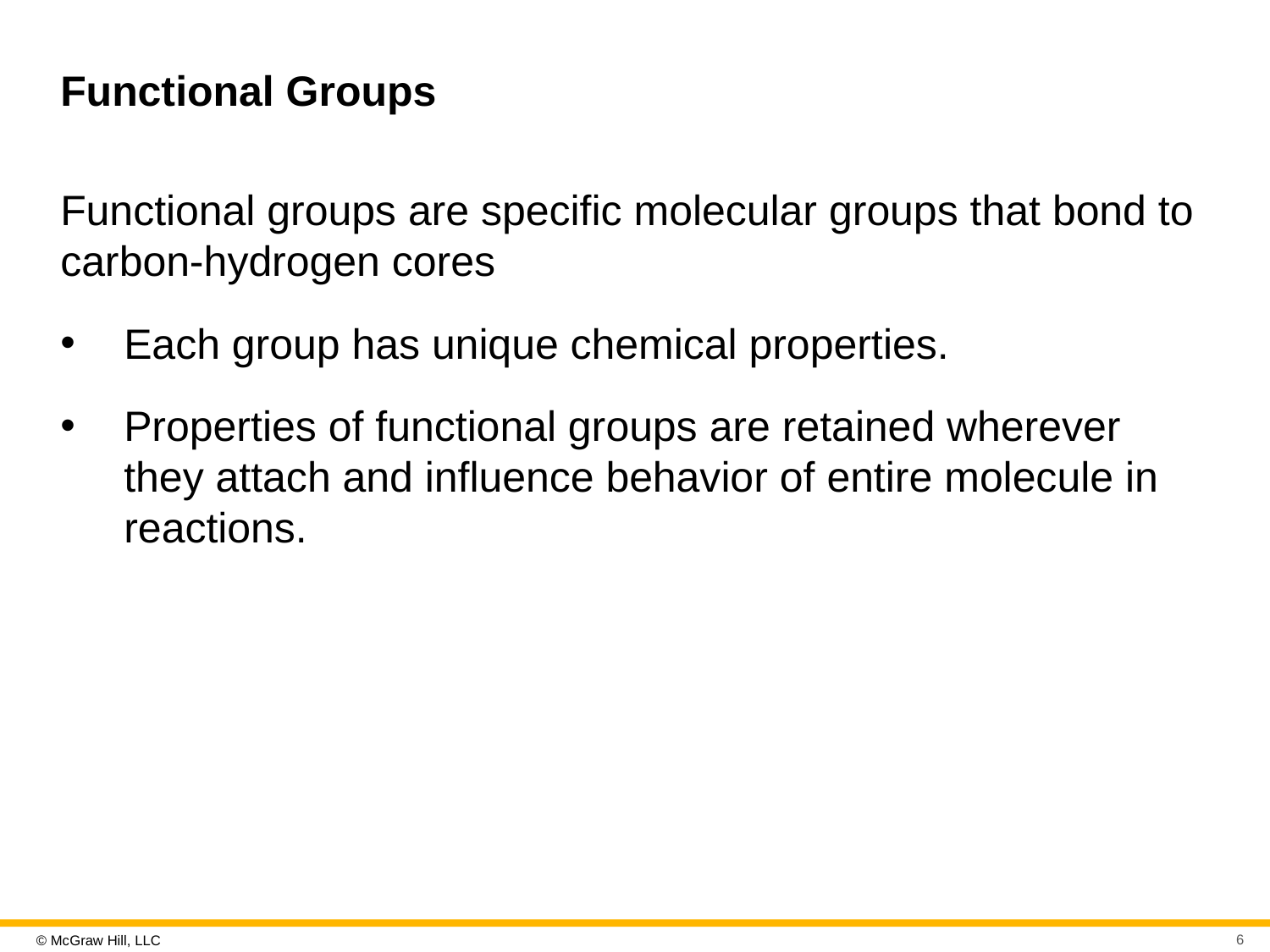

# Functional Groups
Functional groups are specific molecular groups that bond to carbon-hydrogen cores
Each group has unique chemical properties.
Properties of functional groups are retained wherever they attach and influence behavior of entire molecule in reactions.
6